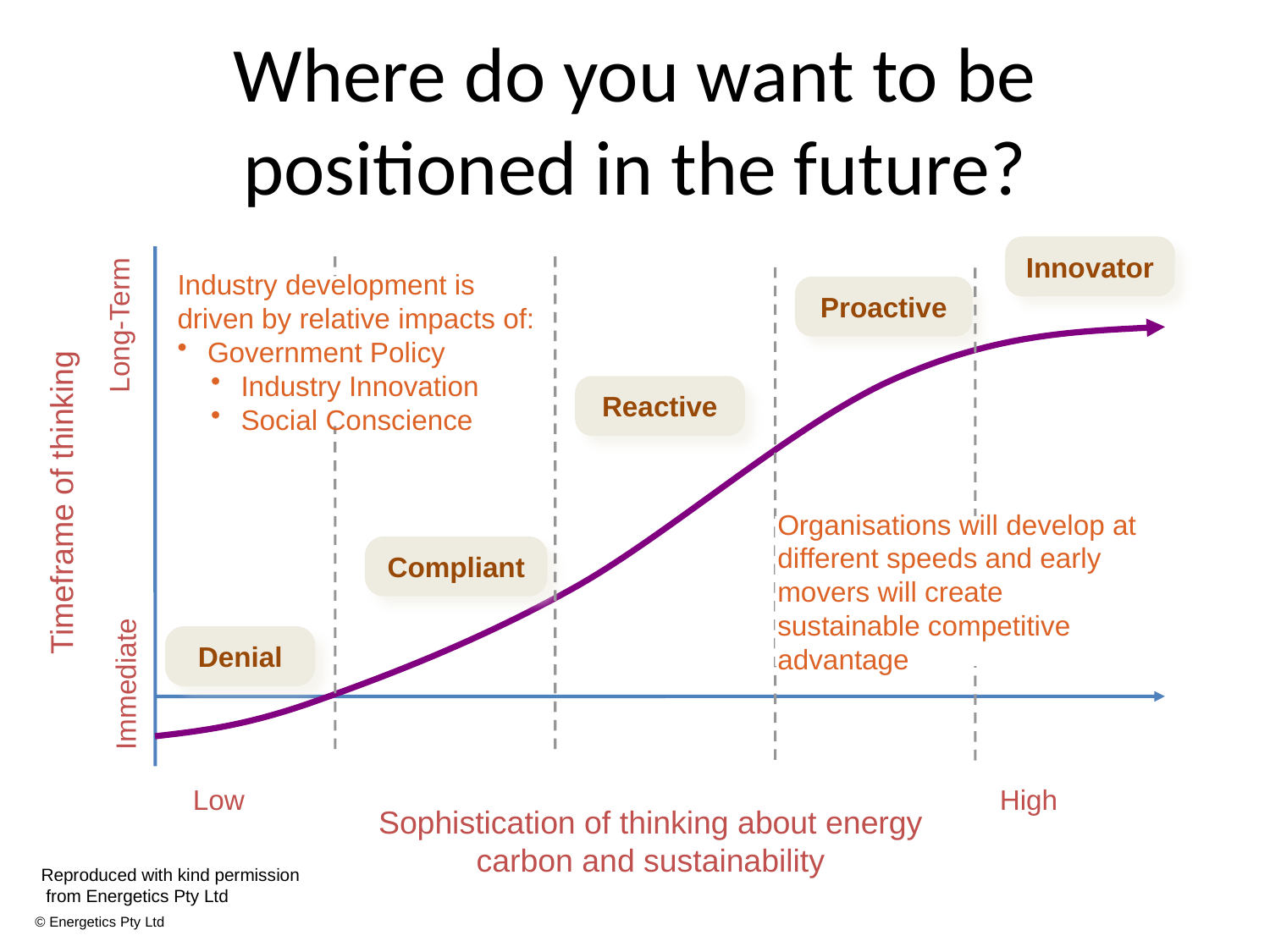

# Where do you want to be positioned in the future?
Innovator

Industry development is driven by relative impacts of:
Government Policy
Industry Innovation
Social Conscience
Proactive
Long-Term

Reactive
Timeframe of thinking
Organisations will develop at different speeds and early movers will create sustainable competitive advantage
Compliant
Denial
Immediate

Low
High
Sophistication of thinking about energy carbon and sustainability
Reproduced with kind permission
 from Energetics Pty Ltd

© Energetics Pty Ltd